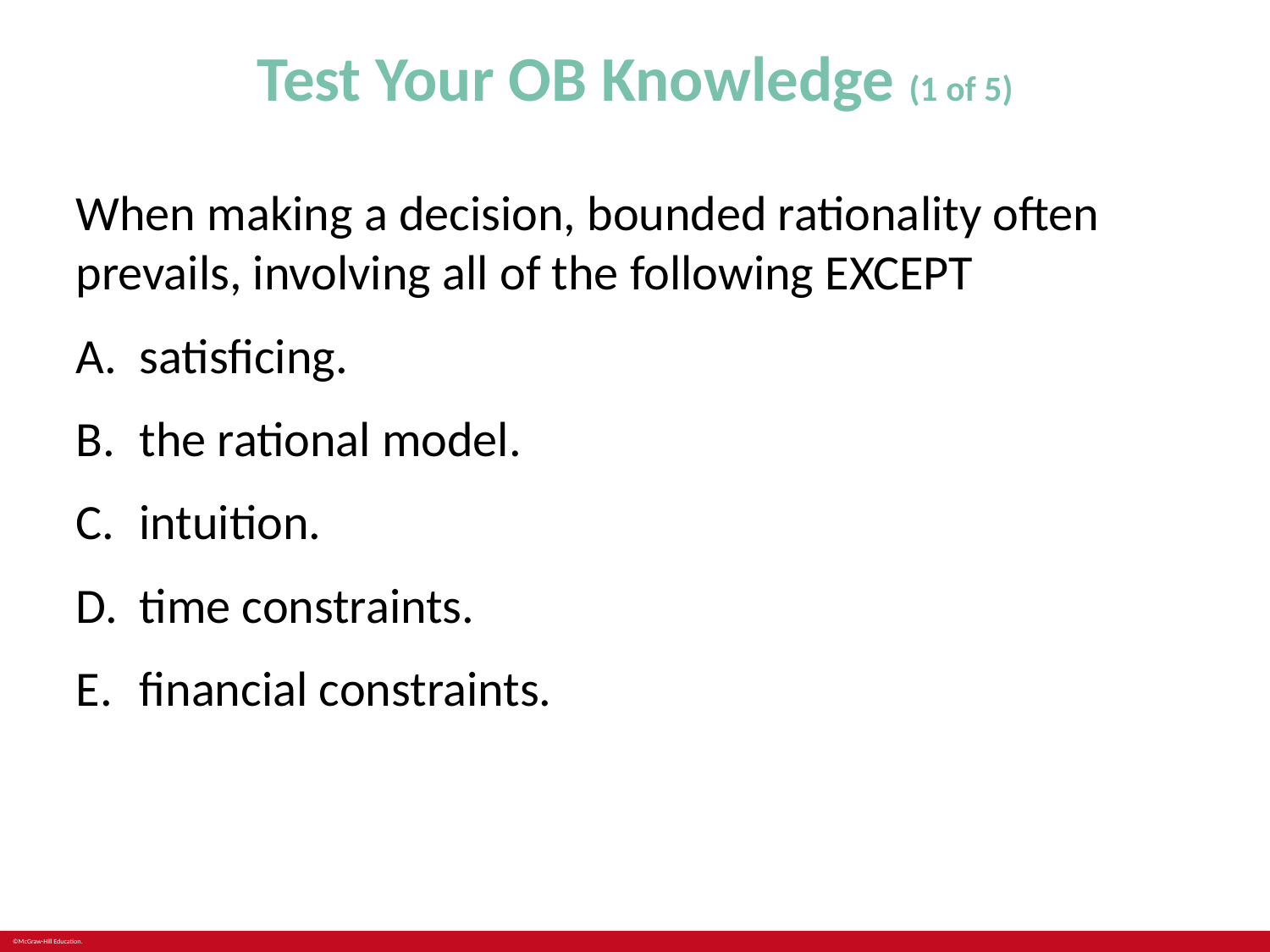

# Test Your OB Knowledge (1 of 5)
When making a decision, bounded rationality often prevails, involving all of the following EXCEPT
satisficing.
the rational model.
intuition.
time constraints.
financial constraints.